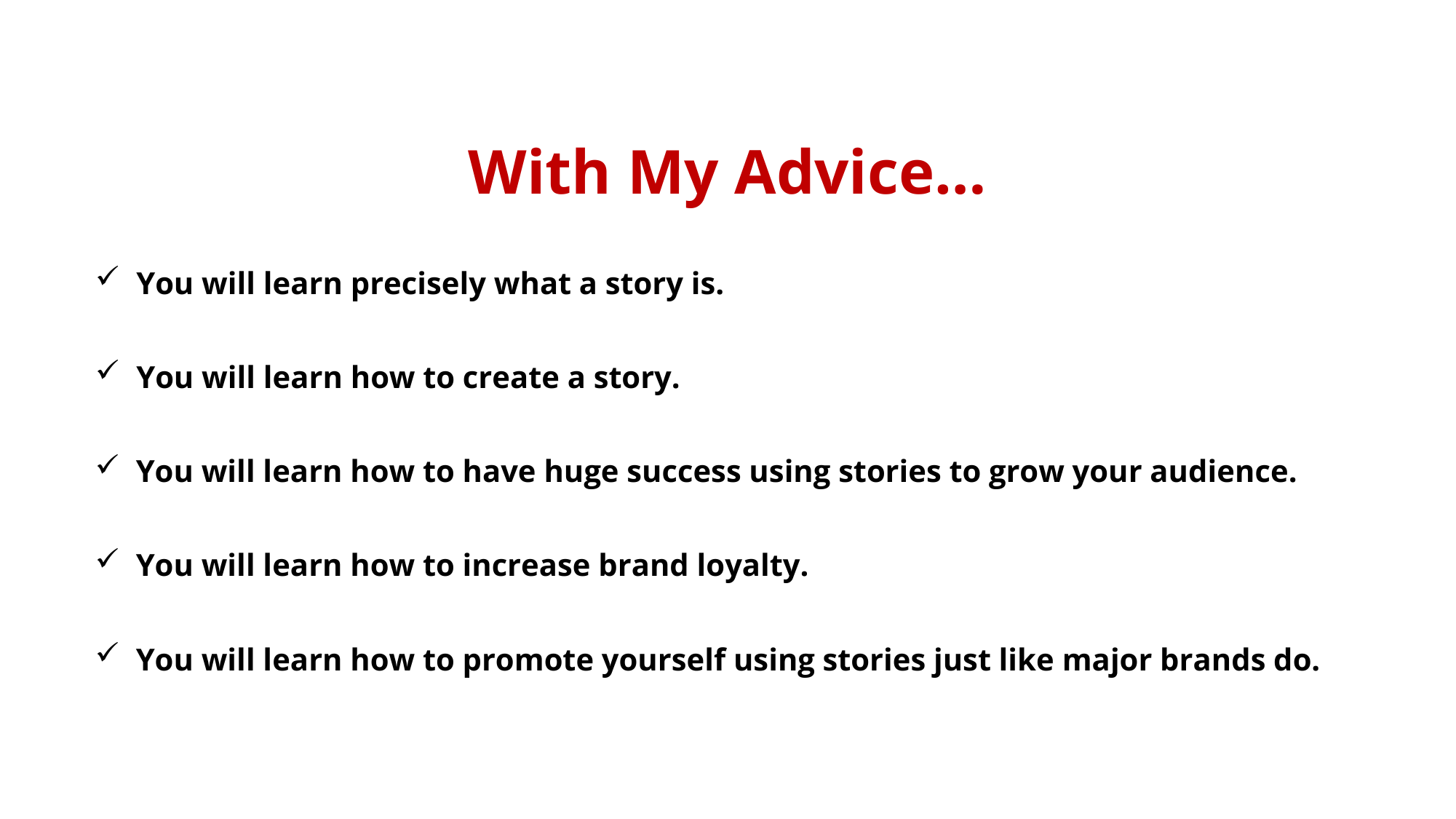

With My Advice…
You will learn precisely what a story is.
You will learn how to create a story.
You will learn how to have huge success using stories to grow your audience.
You will learn how to increase brand loyalty.
You will learn how to promote yourself using stories just like major brands do.